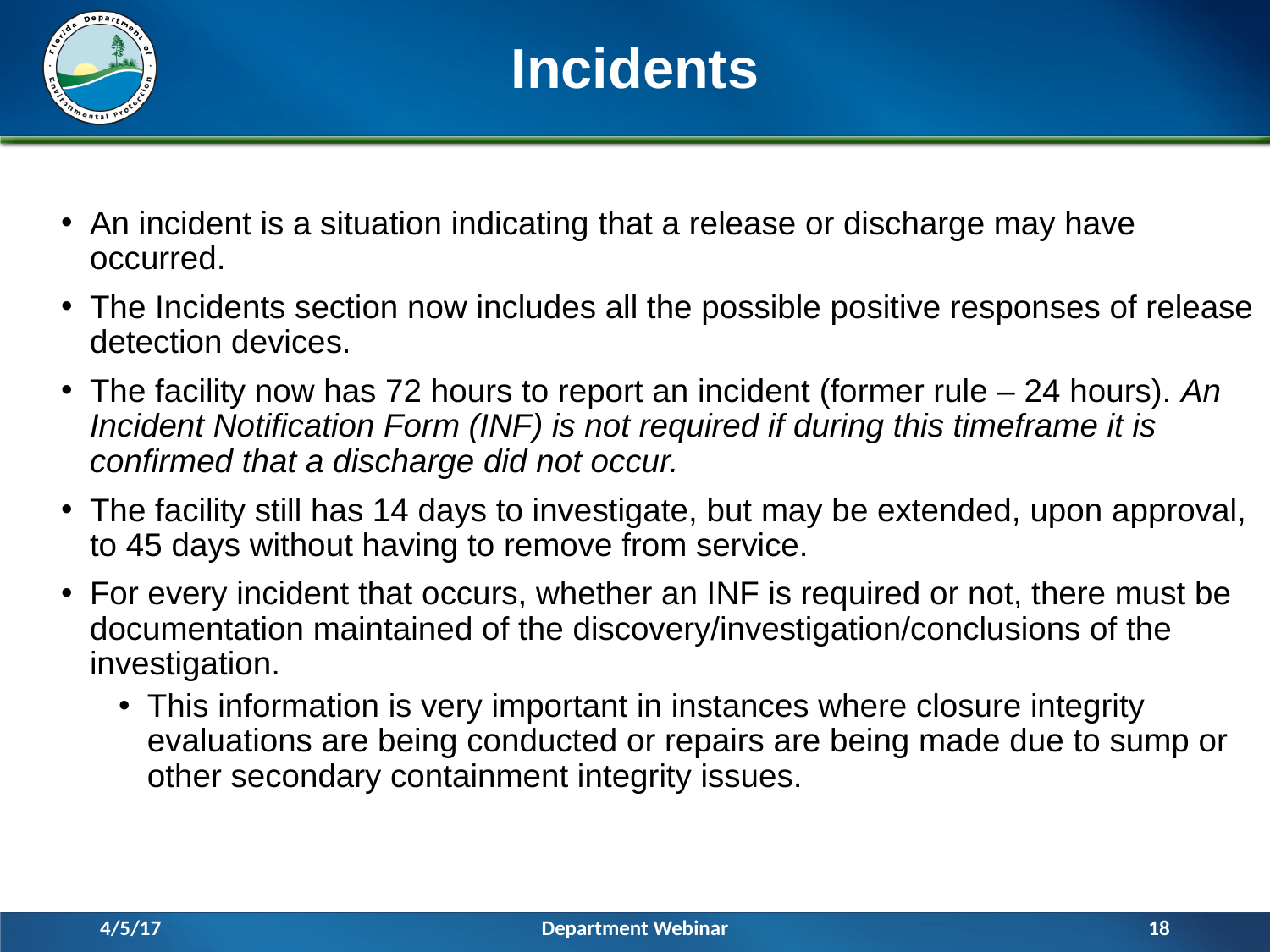

# Incidents
An incident is a situation indicating that a release or discharge may have occurred.
The Incidents section now includes all the possible positive responses of release detection devices.
The facility now has 72 hours to report an incident (former rule – 24 hours). An Incident Notification Form (INF) is not required if during this timeframe it is confirmed that a discharge did not occur.
The facility still has 14 days to investigate, but may be extended, upon approval, to 45 days without having to remove from service.
For every incident that occurs, whether an INF is required or not, there must be documentation maintained of the discovery/investigation/conclusions of the investigation.
This information is very important in instances where closure integrity evaluations are being conducted or repairs are being made due to sump or other secondary containment integrity issues.

4/5/17
Department Webinar
18